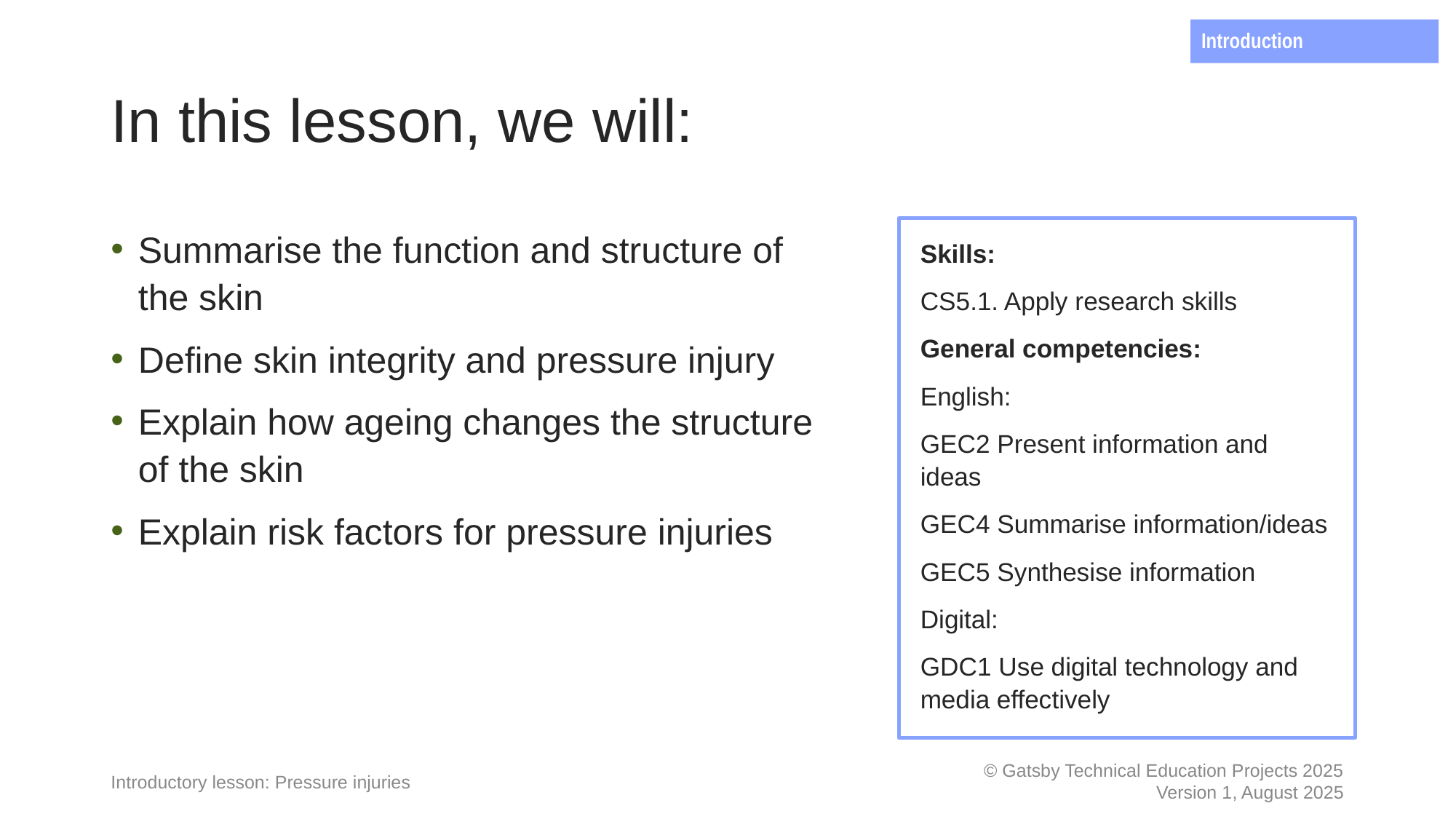

Introduction
# In this lesson, we will:
Summarise the function and structure of the skin
Define skin integrity and pressure injury
Explain how ageing changes the structure of the skin
Explain risk factors for pressure injuries
Skills:
CS5.1. Apply research skills
General competencies:
English:
GEC2 Present information and ideas
GEC4 Summarise information/ideas
GEC5 Synthesise information
Digital:
GDC1 Use digital technology and media effectively
Introductory lesson: Pressure injuries